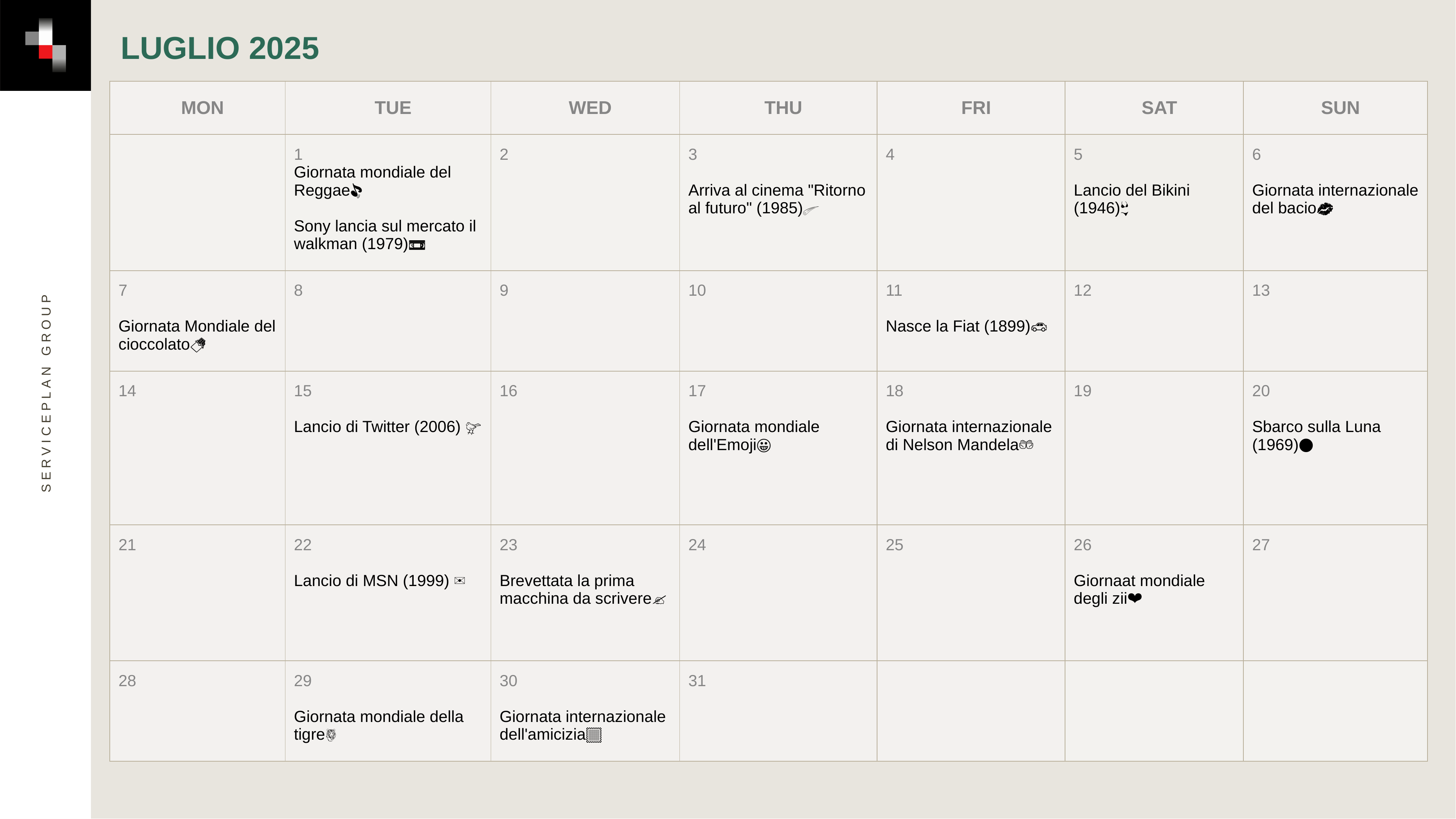

LUGLIO 2025
| Mon | Tue | Wed | Thu | Fri | Sat | Sun |
| --- | --- | --- | --- | --- | --- | --- |
|  | 1 Giornata mondiale del Reggae🎵 Sony lancia sul mercato il walkman (1979)📼 | 2 | 3 Arriva al cinema "Ritorno al futuro" (1985)☄️ | 4 | 5 Lancio del Bikini (1946)👙 | 6 Giornata internazionale del bacio💋 |
| 7 Giornata Mondiale del cioccolato🍫 | 8 | 9 | 10 | 11 Nasce la Fiat (1899)🚗 | 12 | 13 |
| 14 | 15 Lancio di Twitter (2006) 🐦 | 16 | 17 Giornata mondiale dell'Emoji😀 | 18 Giornata internazionale di Nelson Mandela🤲 | 19 | 20 Sbarco sulla Luna (1969)🌑 |
| 21 | 22 Lancio di MSN (1999) ✉️ | 23 Brevettata la prima macchina da scrivere️✍️ | 24 | 25 | 26 Giornaat mondiale degli zii❤️ | 27 |
| 28 | 29 Giornata mondiale della tigre🐯 | 30 Giornata internazionale dell'amicizia🫶🏼 | 31 |  |  |  |
Serviceplan Group